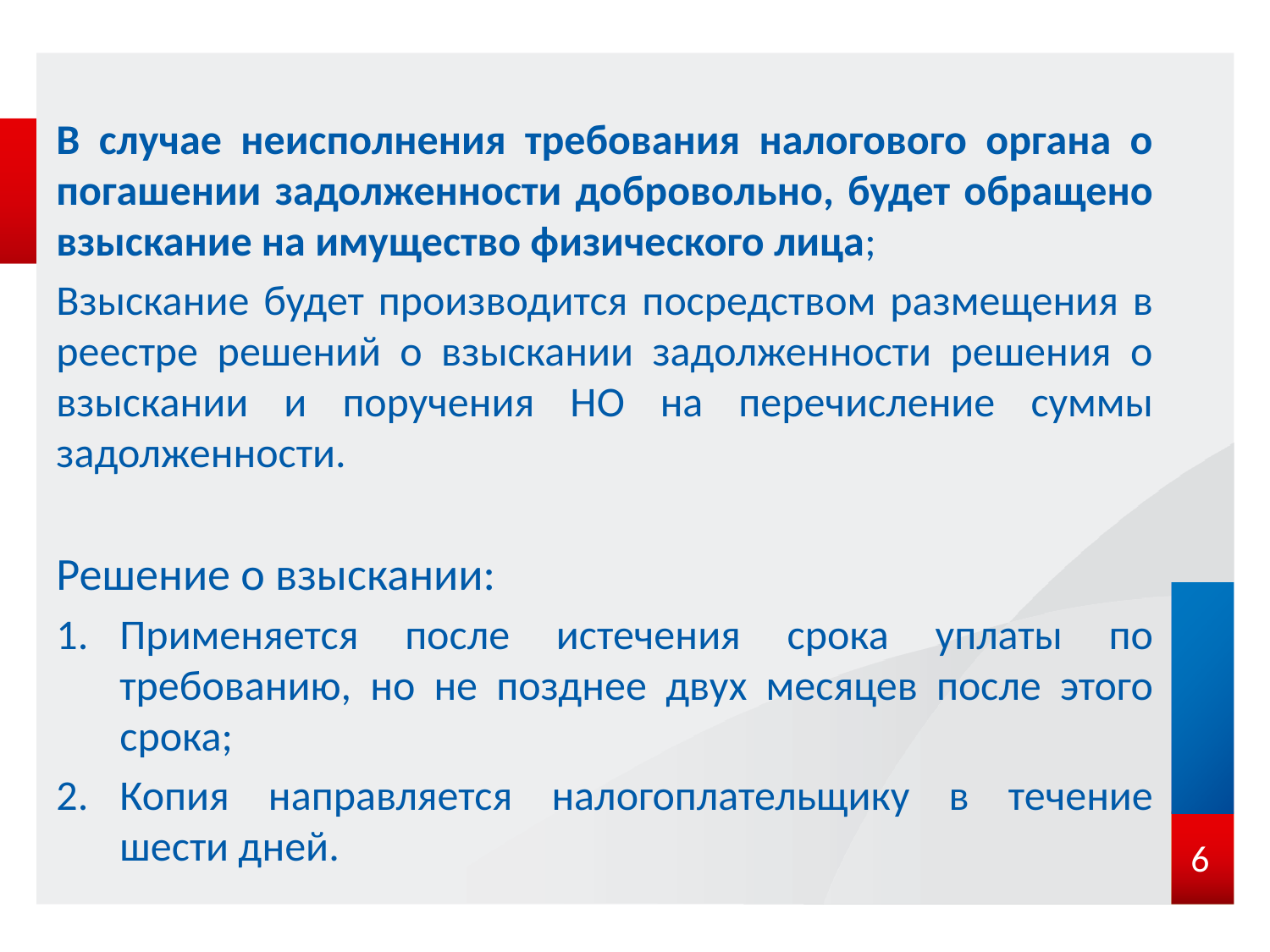

В случае неисполнения требования налогового органа о погашении задолженности добровольно, будет обращено взыскание на имущество физического лица;
Взыскание будет производится посредством размещения в реестре решений о взыскании задолженности решения о взыскании и поручения НО на перечисление суммы задолженности.

Решение о взыскании:
Применяется после истечения срока уплаты по требованию, но не позднее двух месяцев после этого срока;
Копия направляется налогоплательщику в течение шести дней.

6